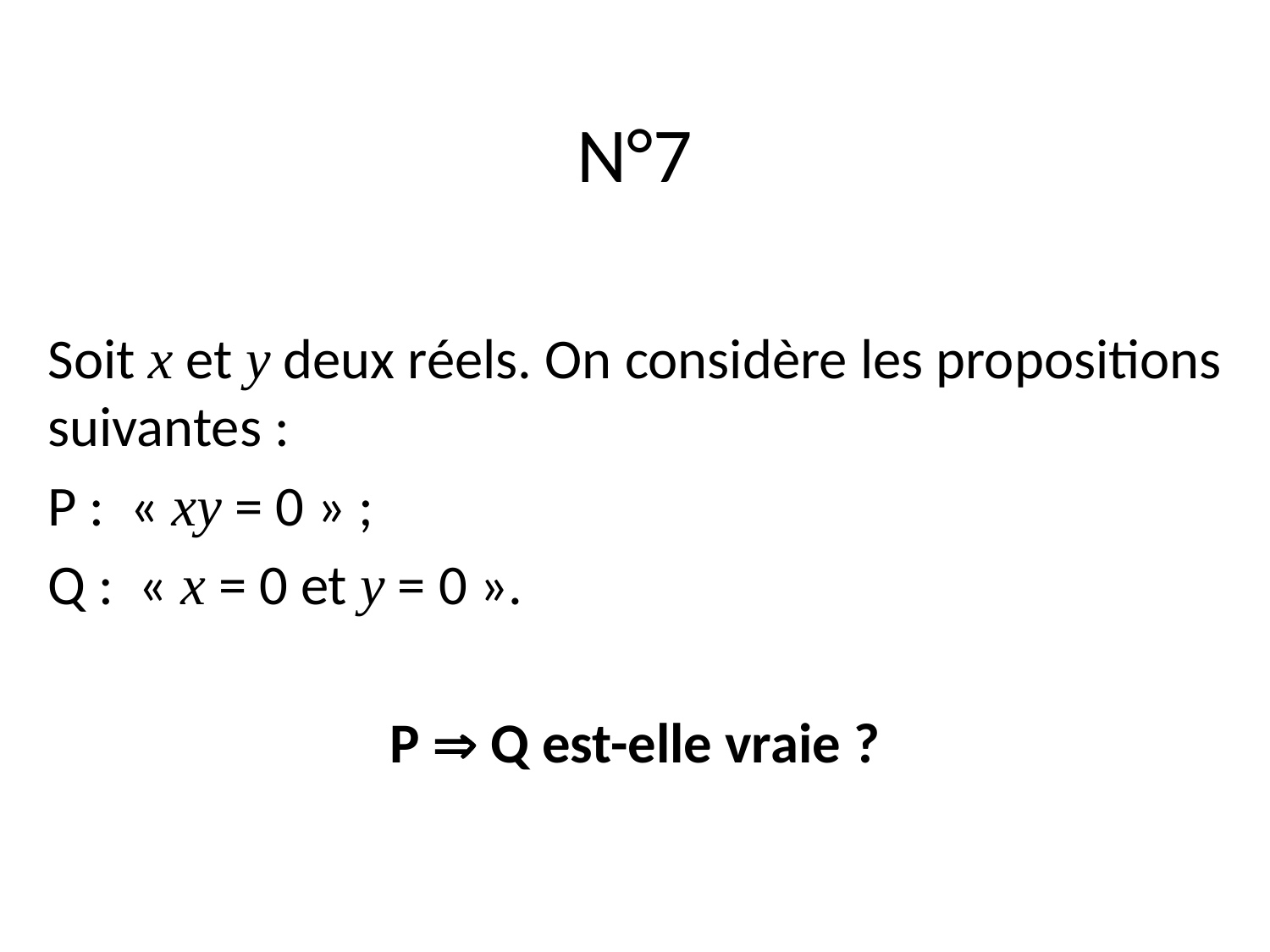

N°7
Soit x et y deux réels. On considère les propositions suivantes :
P :  « xy = 0 » ;
Q :  « x = 0 et y = 0 ».

P ⇒ Q est-elle vraie ?